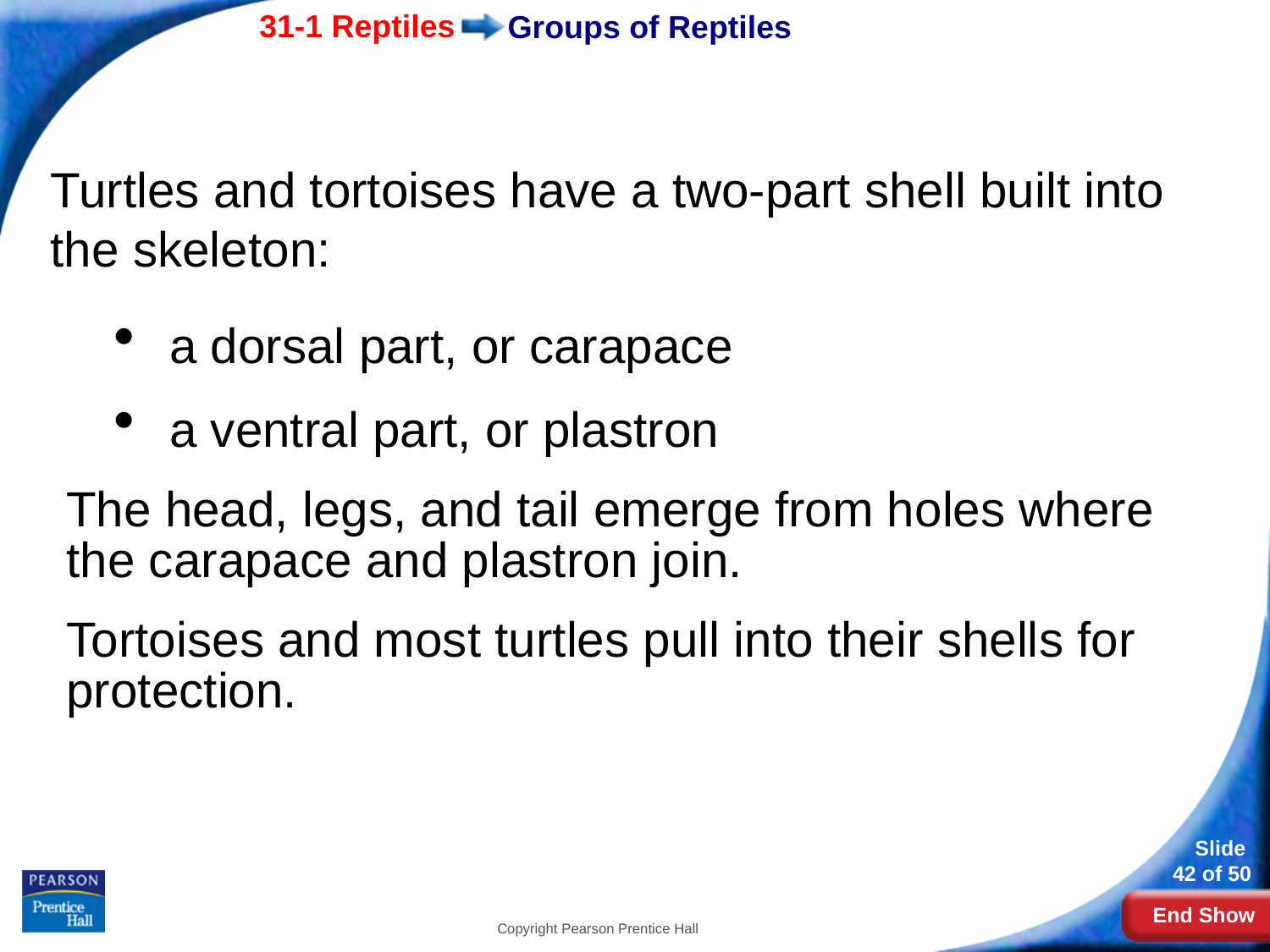

# Groups of Reptiles
Turtles and tortoises have a two-part shell built into the skeleton:
a dorsal part, or carapace
a ventral part, or plastron
The head, legs, and tail emerge from holes where the carapace and plastron join.
Tortoises and most turtles pull into their shells for protection.
Copyright Pearson Prentice Hall